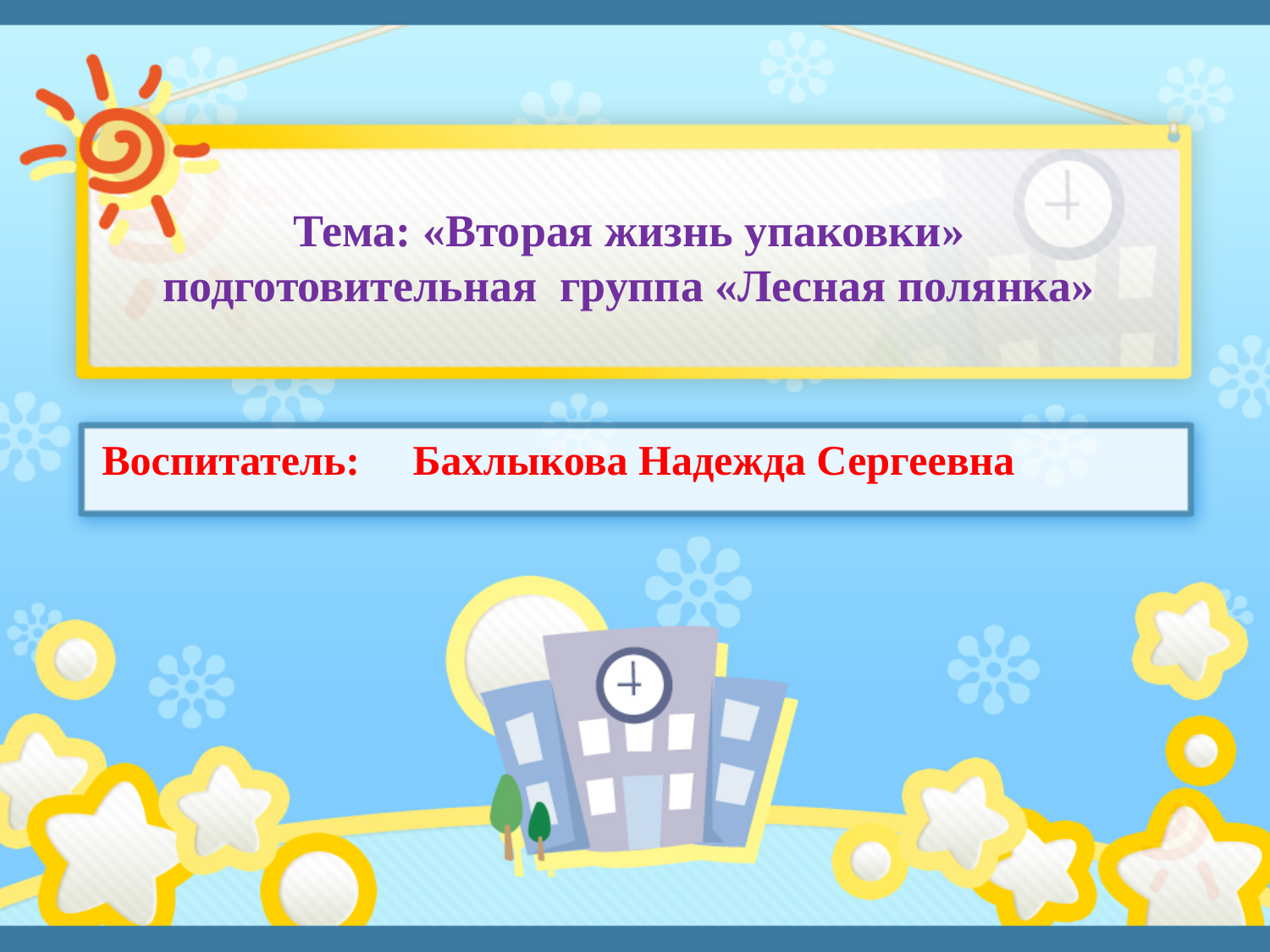

# Тема: «Вторая жизнь упаковки» подготовительная  группа «Лесная полянка»
Воспитатель:     Бахлыкова Надежда Сергеевна